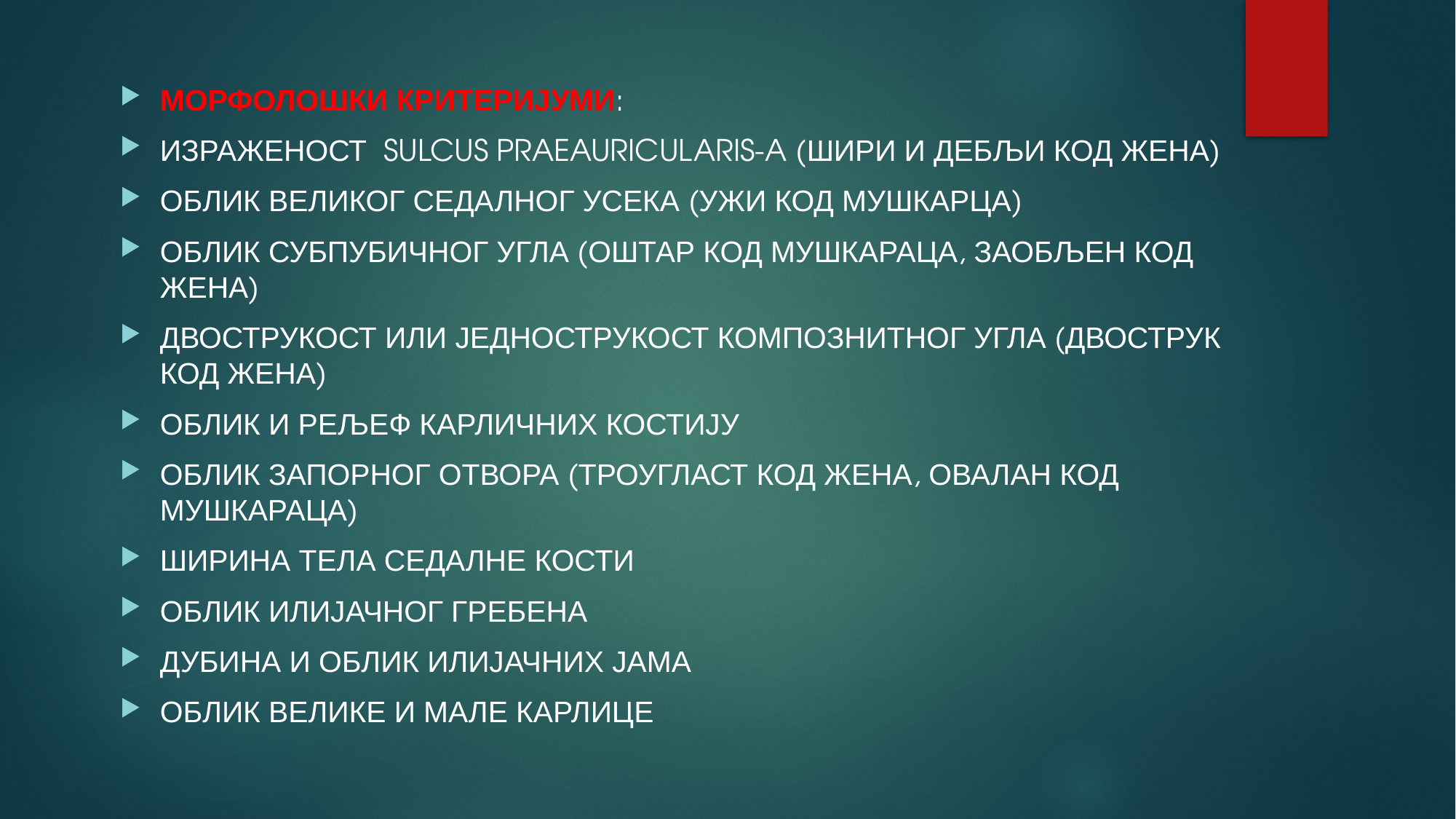

МОРФОЛОШКИ КРИТЕРИЈУМИ:
ИЗРАЖЕНОСТ  SULCUS PRAEAURICULARIS-A (ШИРИ И ДЕБЉИ КОД ЖЕНА)
ОБЛИК ВЕЛИКОГ СЕДАЛНОГ УСЕКА (УЖИ КОД МУШКАРЦА)
ОБЛИК СУБПУБИЧНОГ УГЛА (ОШТАР КОД МУШКАРАЦА, ЗАОБЉЕН КОД ЖЕНА)
ДВОСТРУКОСТ ИЛИ ЈЕДНОСТРУКОСТ КОМПОЗНИТНОГ УГЛА (ДВОСТРУК КОД ЖЕНА)
ОБЛИК И РЕЉЕФ КАРЛИЧНИХ КОСТИЈУ
ОБЛИК ЗАПОРНОГ ОТВОРА (ТРОУГЛАСТ КОД ЖЕНА, ОВАЛАН КОД МУШКАРАЦА)
ШИРИНА ТЕЛА СЕДАЛНЕ КОСТИ
ОБЛИК ИЛИЈАЧНОГ ГРЕБЕНА
ДУБИНА И ОБЛИК ИЛИЈАЧНИХ ЈАМА
ОБЛИК ВЕЛИКЕ И МАЛЕ КАРЛИЦЕ